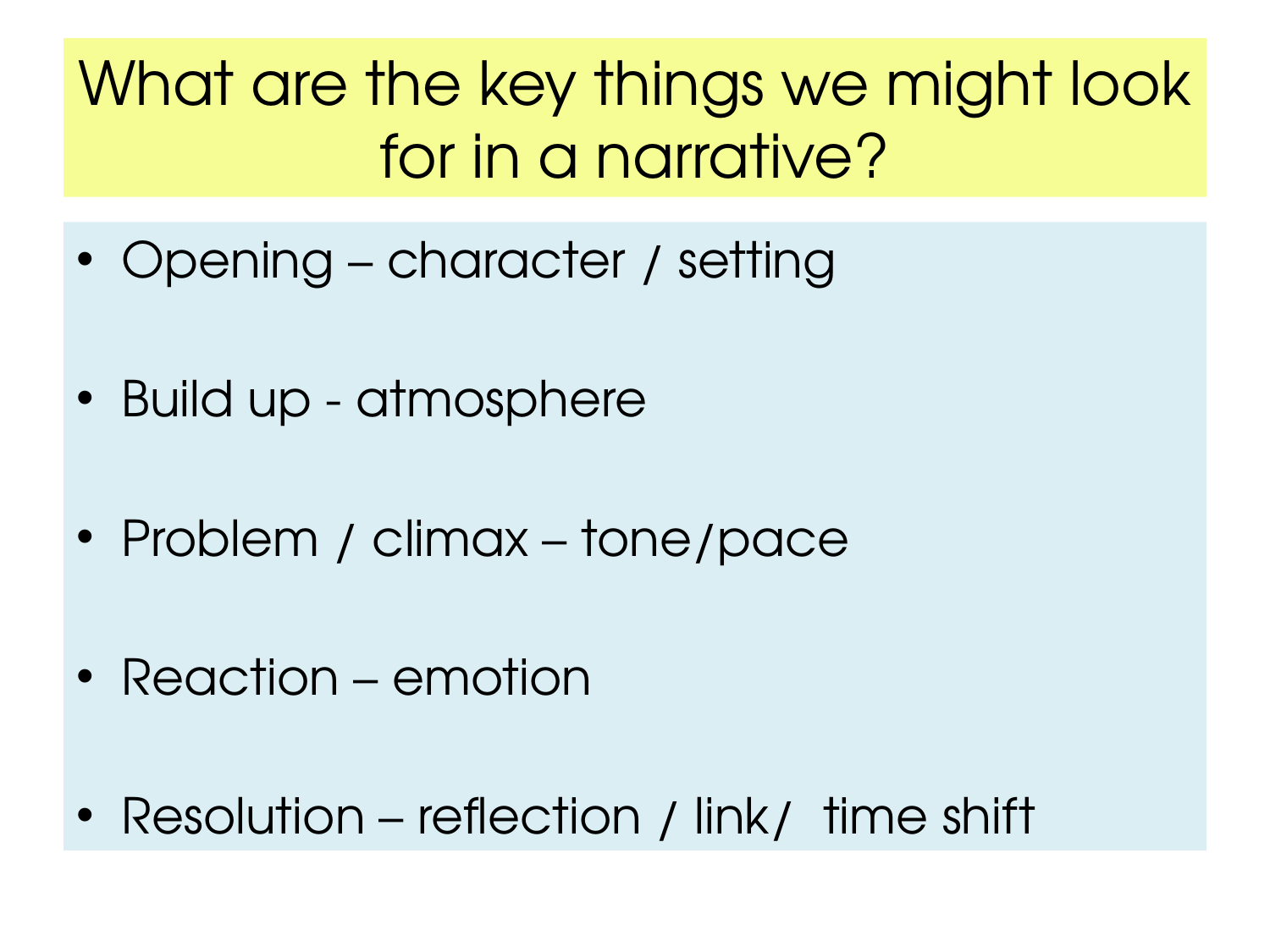

# What are the key things we might look for in a narrative?
Opening – character / setting

Build up - atmosphere

Problem / climax – tone/pace

Reaction – emotion

Resolution – reflection / link/  time shift